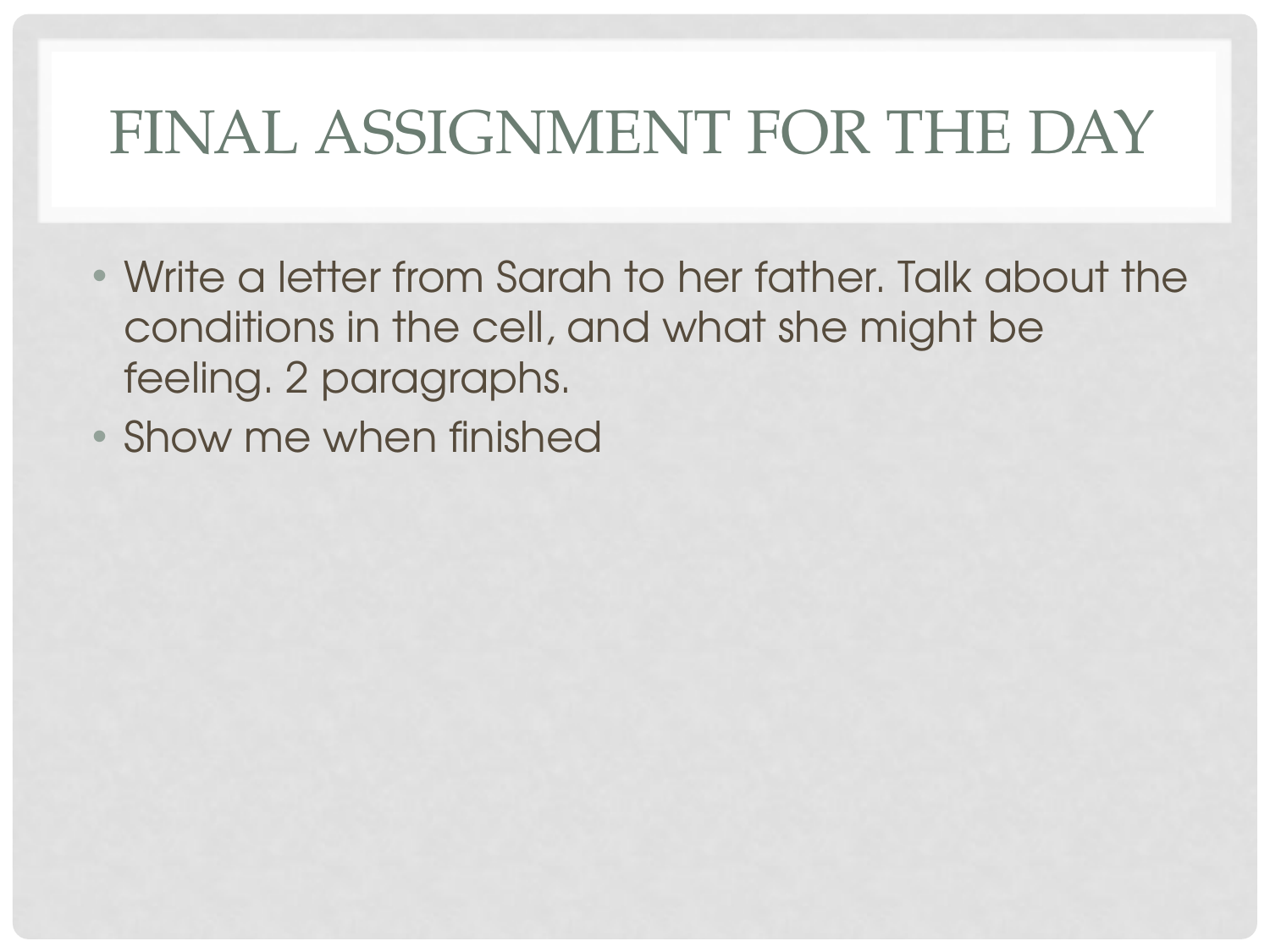

# Final Assignment for the day
Write a letter from Sarah to her father. Talk about the conditions in the cell, and what she might be feeling. 2 paragraphs.
Show me when finished